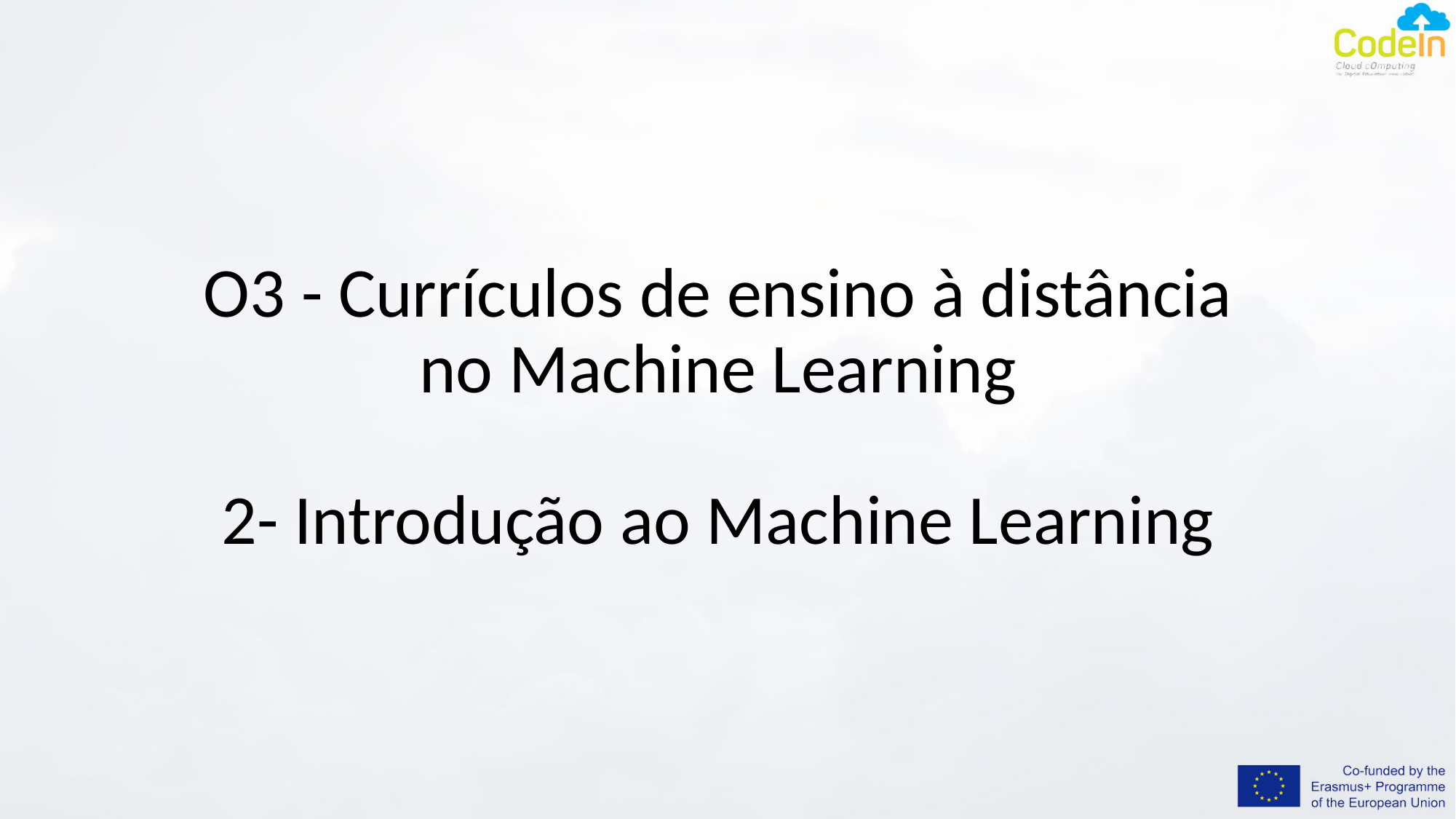

# O3 - Currículos de ensino à distância no Machine Learning 2- Introdução ao Machine Learning